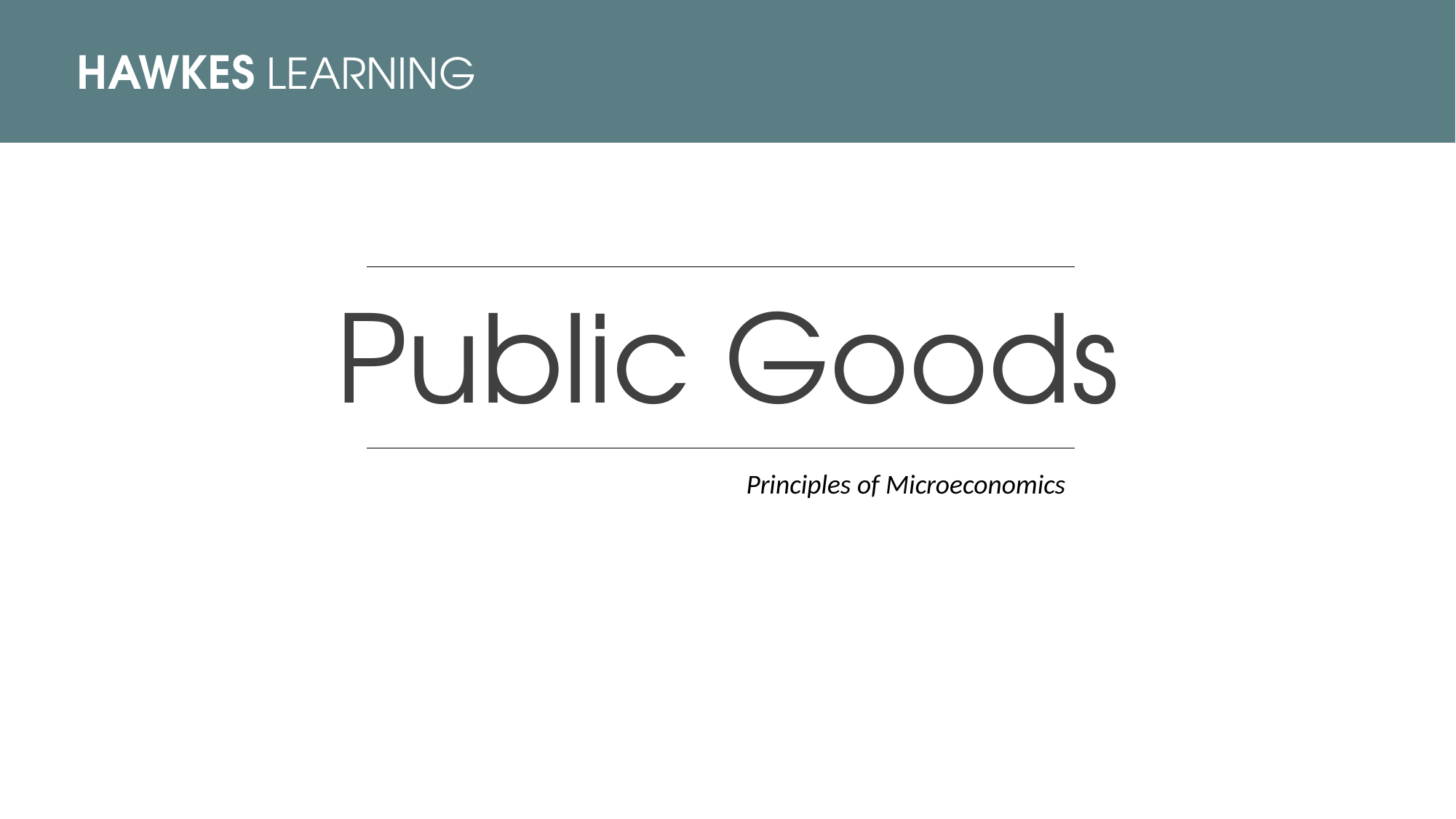

HAWKES LEARNING
Public Goods
Principles of Microeconomics